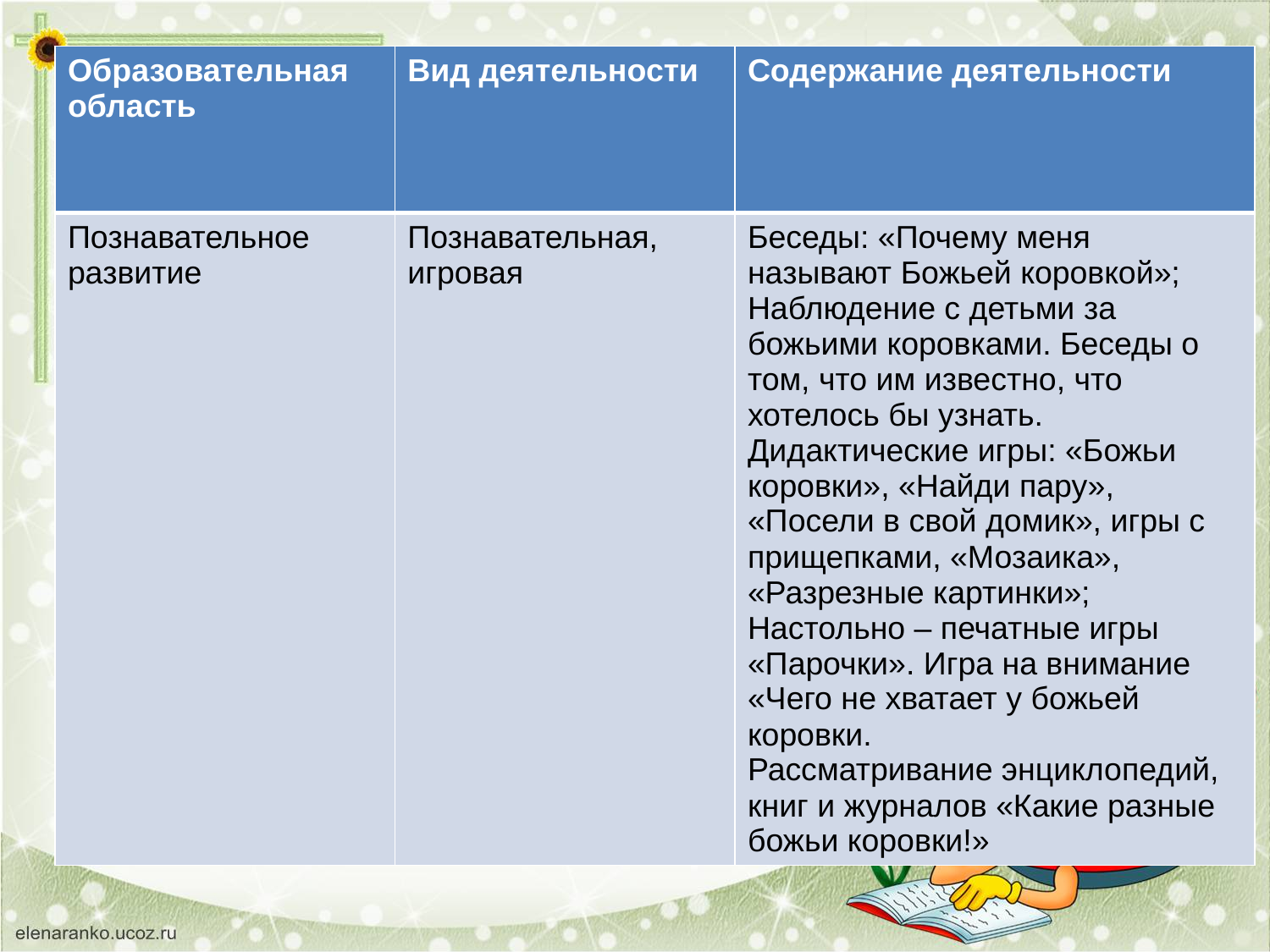

#
| Образовательная область | Вид деятельности | Содержание деятельности |
| --- | --- | --- |
| Познавательное развитие | Познавательная, игровая | Беседы: «Почему меня называют Божьей коровкой»; Наблюдение с детьми за божьими коровками. Беседы о том, что им известно, что хотелось бы узнать. Дидактические игры: «Божьи коровки», «Найди пару», «Посели в свой домик», игры с прищепками, «Мозаика», «Разрезные картинки»; Настольно – печатные игры «Парочки». Игра на внимание «Чего не хватает у божьей коровки. Рассматривание энциклопедий, книг и журналов «Какие разные божьи коровки!» |